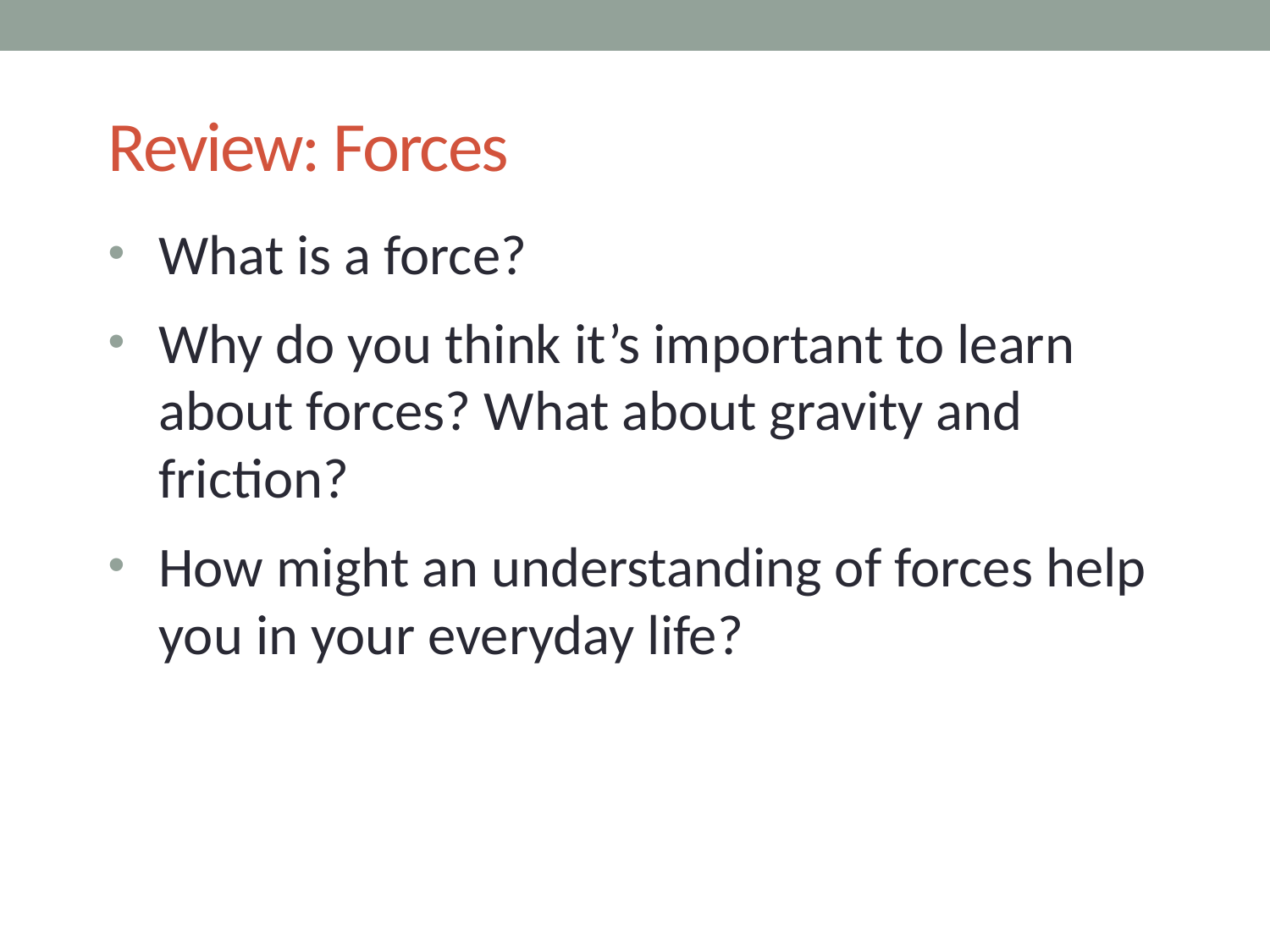

# Review: Forces
What is a force?
Why do you think it’s important to learn about forces? What about gravity and friction?
How might an understanding of forces help you in your everyday life?